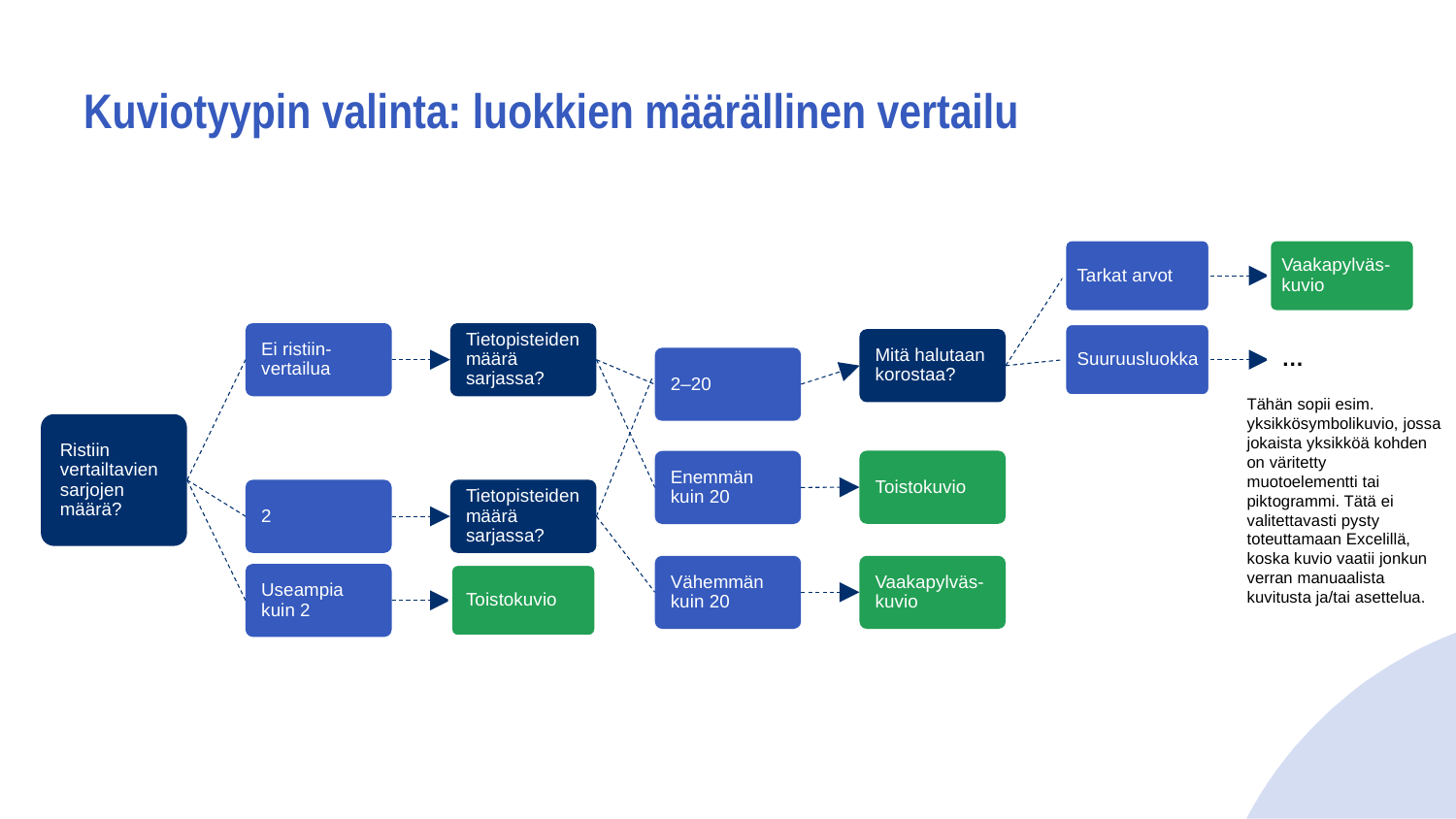

# Kuviotyypin valinta: luokkien määrällinen vertailu
Ristiin vertailtavien sarjojen määrä?

Ei ristiin- vertailua

Tietopisteiden määrä sarjassa?

2–20

Mitä halutaan korostaa?

Tarkat arvot

Vaakapylväs-kuvio

Suuruusluokka

…

Enemmän
kuin 20

Toistokuvio

2

Tietopisteiden määrä sarjassa?

Vähemmän
kuin 20

Vaakapylväs-kuvio

Useampia
kuin 2

Toistokuvio
Tähän sopii esim. yksikkösymbolikuvio, jossa jokaista yksikköä kohden on väritetty muotoelementti tai piktogrammi. Tätä ei valitettavasti pysty toteuttamaan Excelillä, koska kuvio vaatii jonkun verran manuaalista kuvitusta ja/tai asettelua.